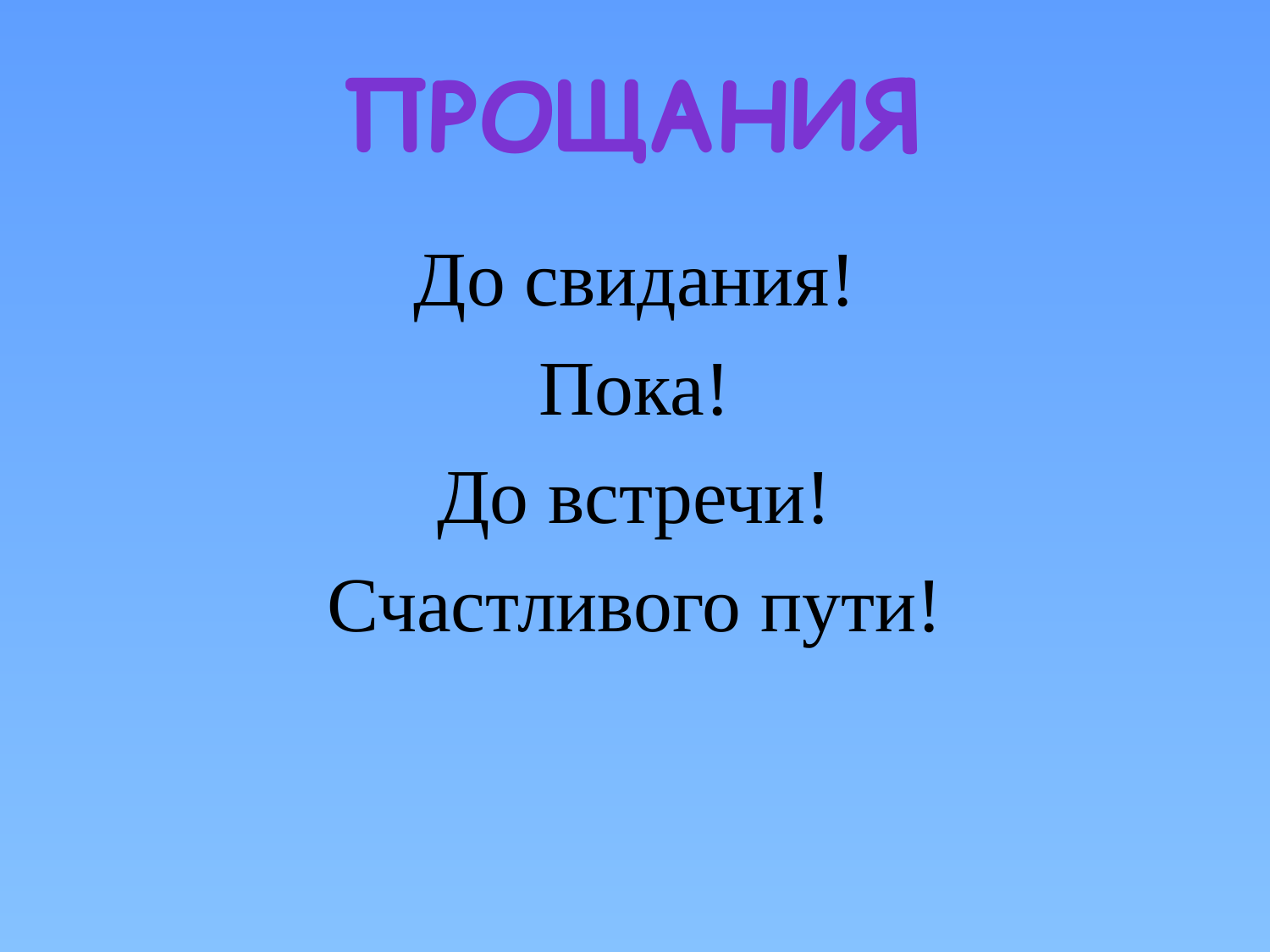

#
Прощания
До свидания!
Пока!
До встречи!
Счастливого пути!